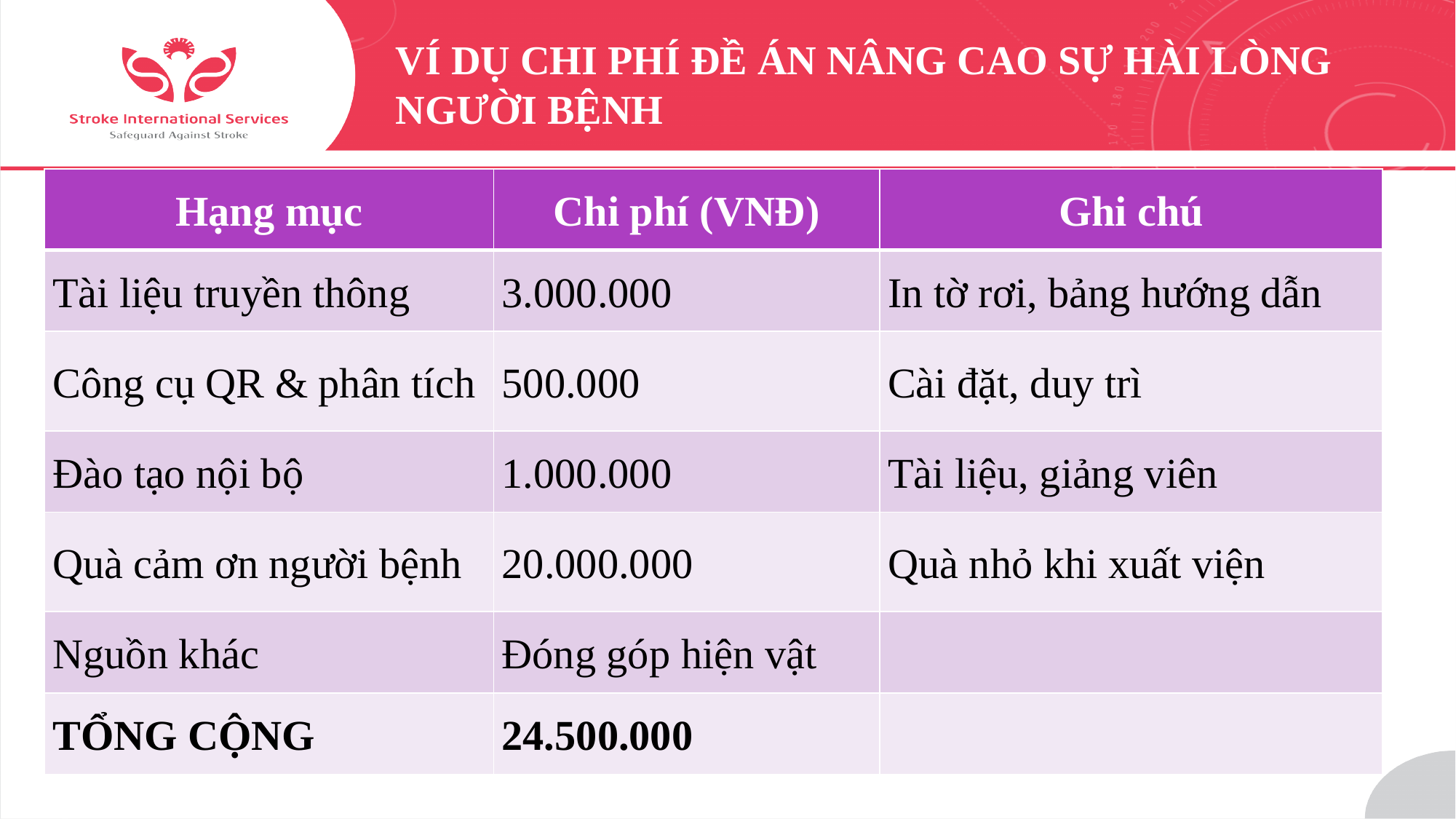

# Ví dụ chi phí đề án nâng cao sự hài lòng người bệnh
| Hạng mục | Chi phí (VNĐ) | Ghi chú |
| --- | --- | --- |
| Tài liệu truyền thông | 3.000.000 | In tờ rơi, bảng hướng dẫn |
| Công cụ QR & phân tích | 500.000 | Cài đặt, duy trì |
| Đào tạo nội bộ | 1.000.000 | Tài liệu, giảng viên |
| Quà cảm ơn người bệnh | 20.000.000 | Quà nhỏ khi xuất viện |
| Nguồn khác | Đóng góp hiện vật |  |
| TỔNG CỘNG | 24.500.000 |  |

40